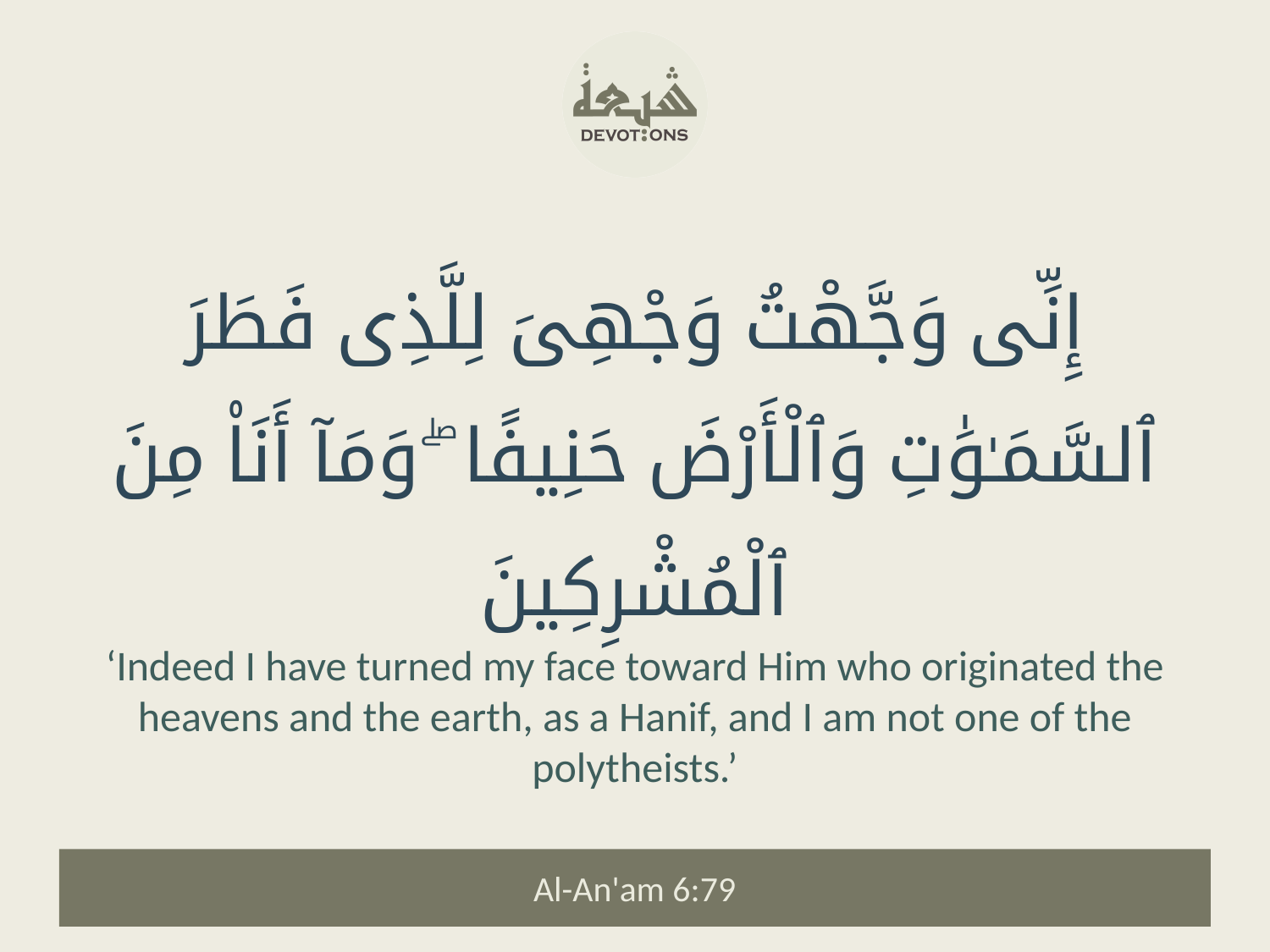

إِنِّى وَجَّهْتُ وَجْهِىَ لِلَّذِى فَطَرَ ٱلسَّمَـٰوَٰتِ وَٱلْأَرْضَ حَنِيفًا ۖ وَمَآ أَنَا۠ مِنَ ٱلْمُشْرِكِينَ
‘Indeed I have turned my face toward Him who originated the heavens and the earth, as a Hanif, and I am not one of the polytheists.’
Al-An'am 6:79